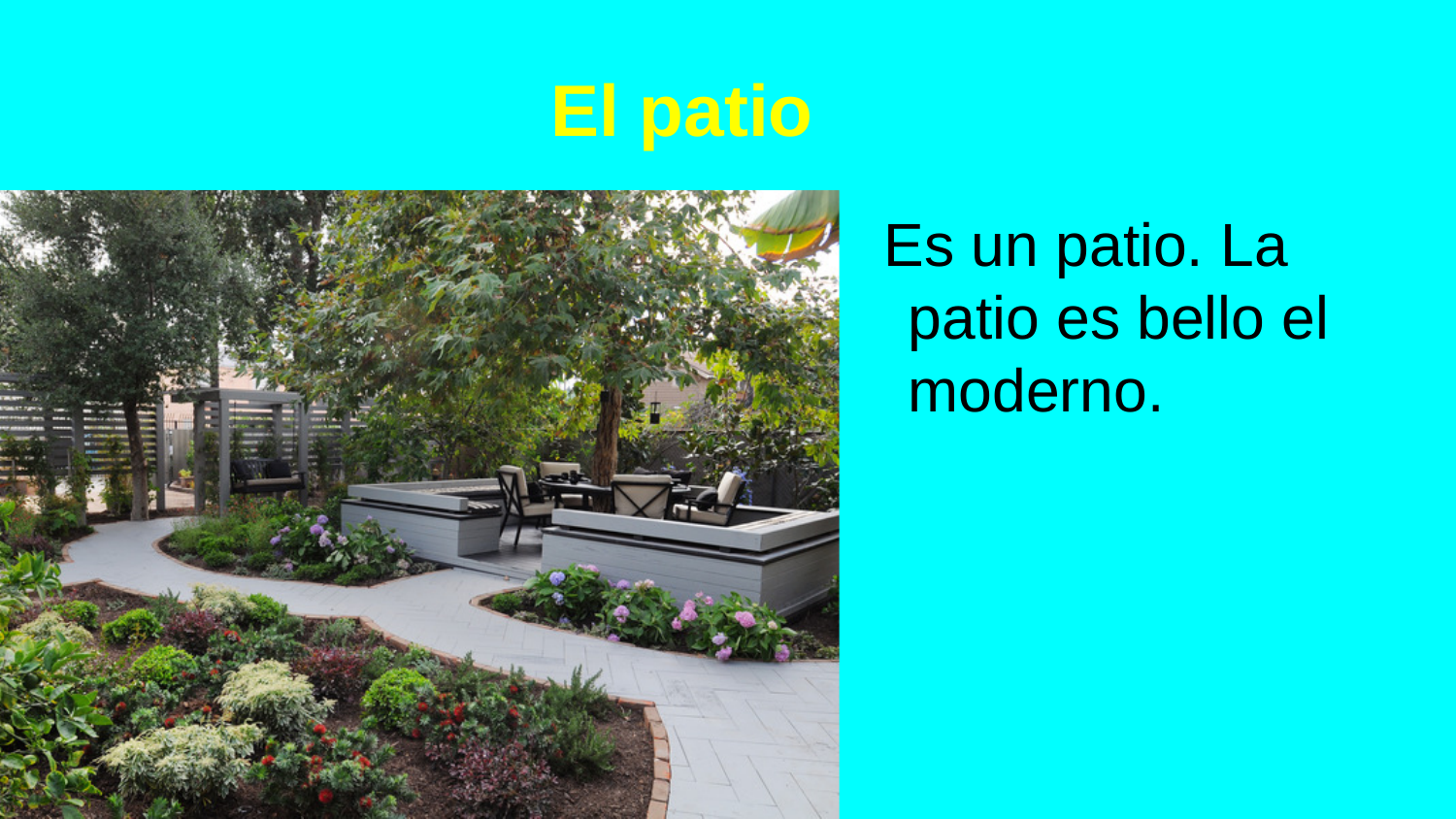

# El patio

Es un patio. La patio es bello el moderno.